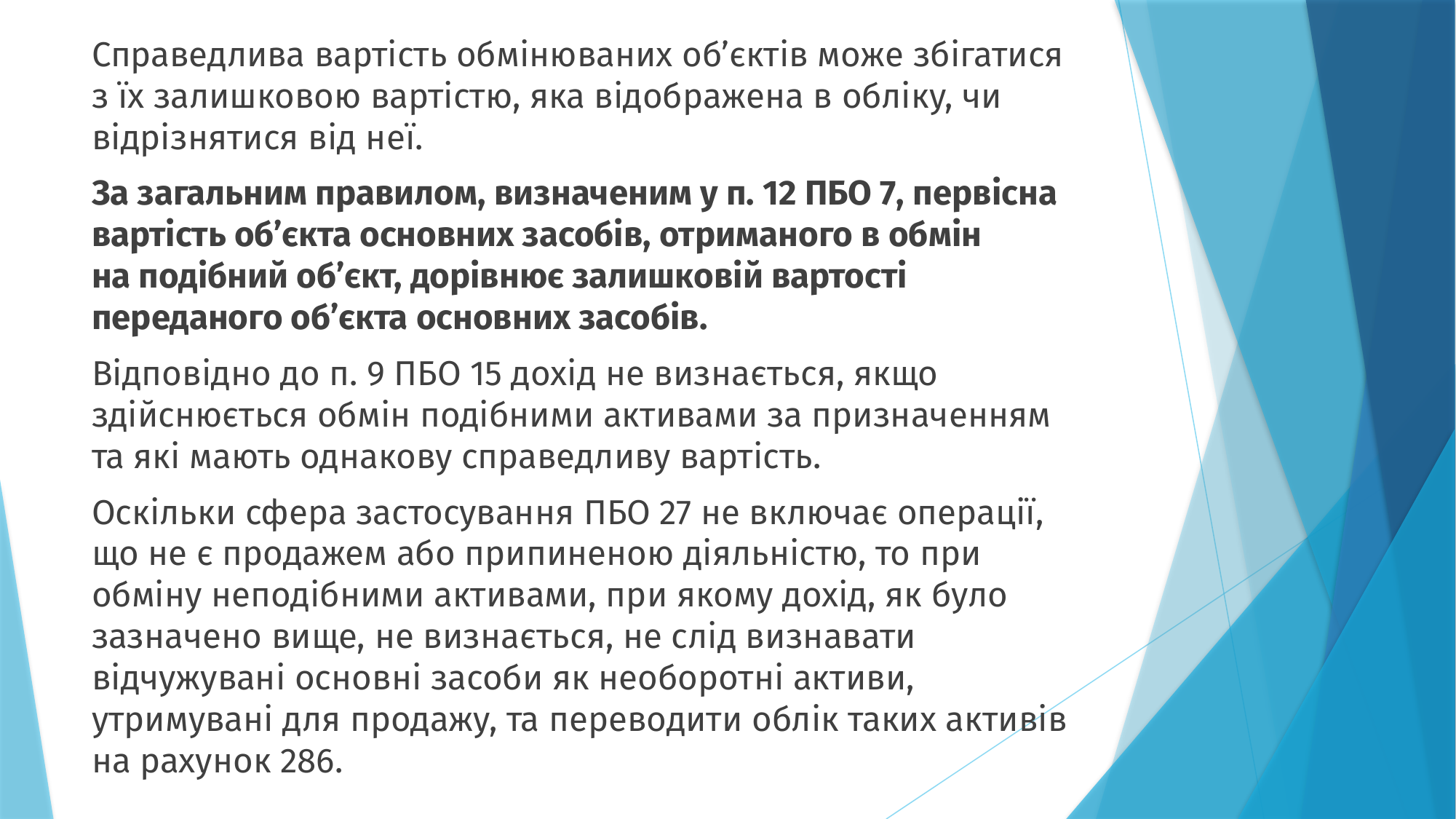

Справедлива вартість обмінюваних об’єктів може збігатися з їх залишковою вартістю, яка відображена в обліку, чи відрізнятися від неї.
За загальним правилом, визначеним у п. 12 ПБО 7, первісна вартість об’єкта основних засобів, отриманого в обмін на подібний об’єкт, дорівнює залишковій вартості переданого об’єкта основних засобів.
Відповідно до п. 9 ПБО 15 дохід не визнається, якщо здійснюється обмін подібними активами за призначенням та які мають однакову справедливу вартість.
Оскільки сфера застосування ПБО 27 не включає операції, що не є продажем або припиненою діяльністю, то при обміну неподібними активами, при якому дохід, як було зазначено вище, не визнається, не слід визнавати відчужувані основні засоби як необоротні активи, утримувані для продажу, та переводити облік таких активів на рахунок 286.